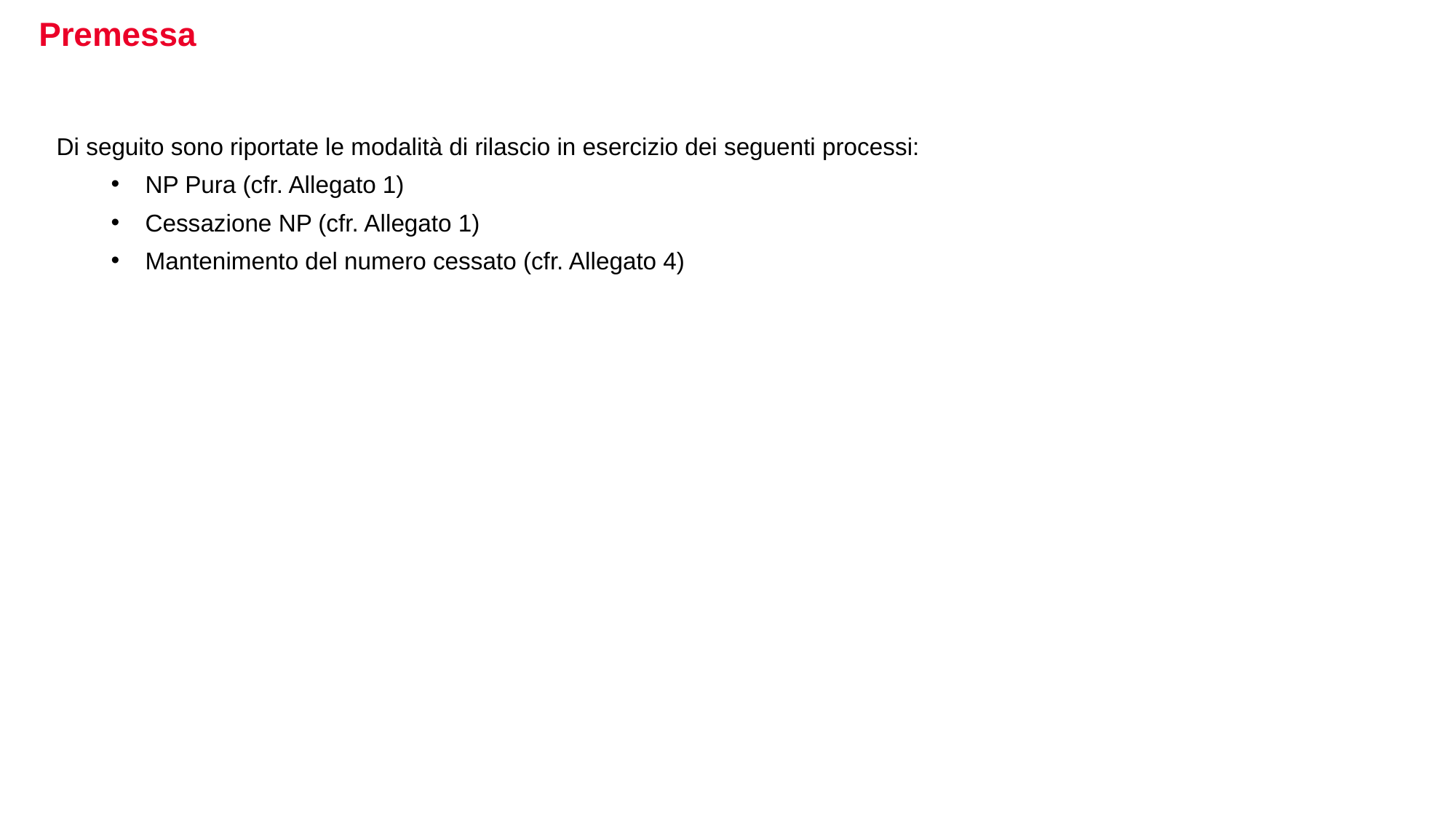

Premessa

Di seguito sono riportate le modalità di rilascio in esercizio dei seguenti processi:
NP Pura (cfr. Allegato 1)
Cessazione NP (cfr. Allegato 1)
Mantenimento del numero cessato (cfr. Allegato 4)